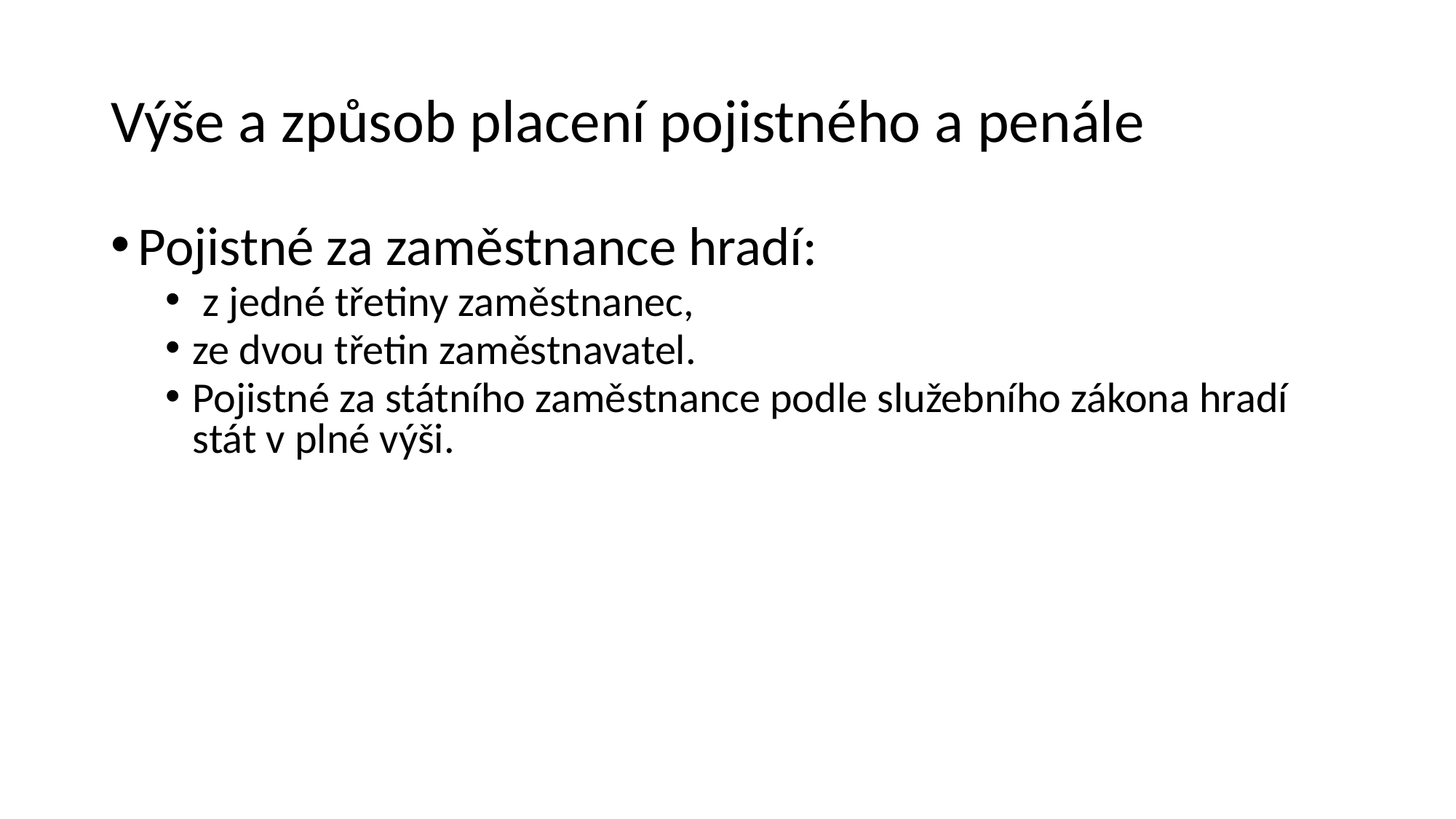

Výše a způsob placení pojistného a penále
Pojistné za zaměstnance hradí:
 z jedné třetiny zaměstnanec,
ze dvou třetin zaměstnavatel.
Pojistné za státního zaměstnance podle služebního zákona hradí stát v plné výši.